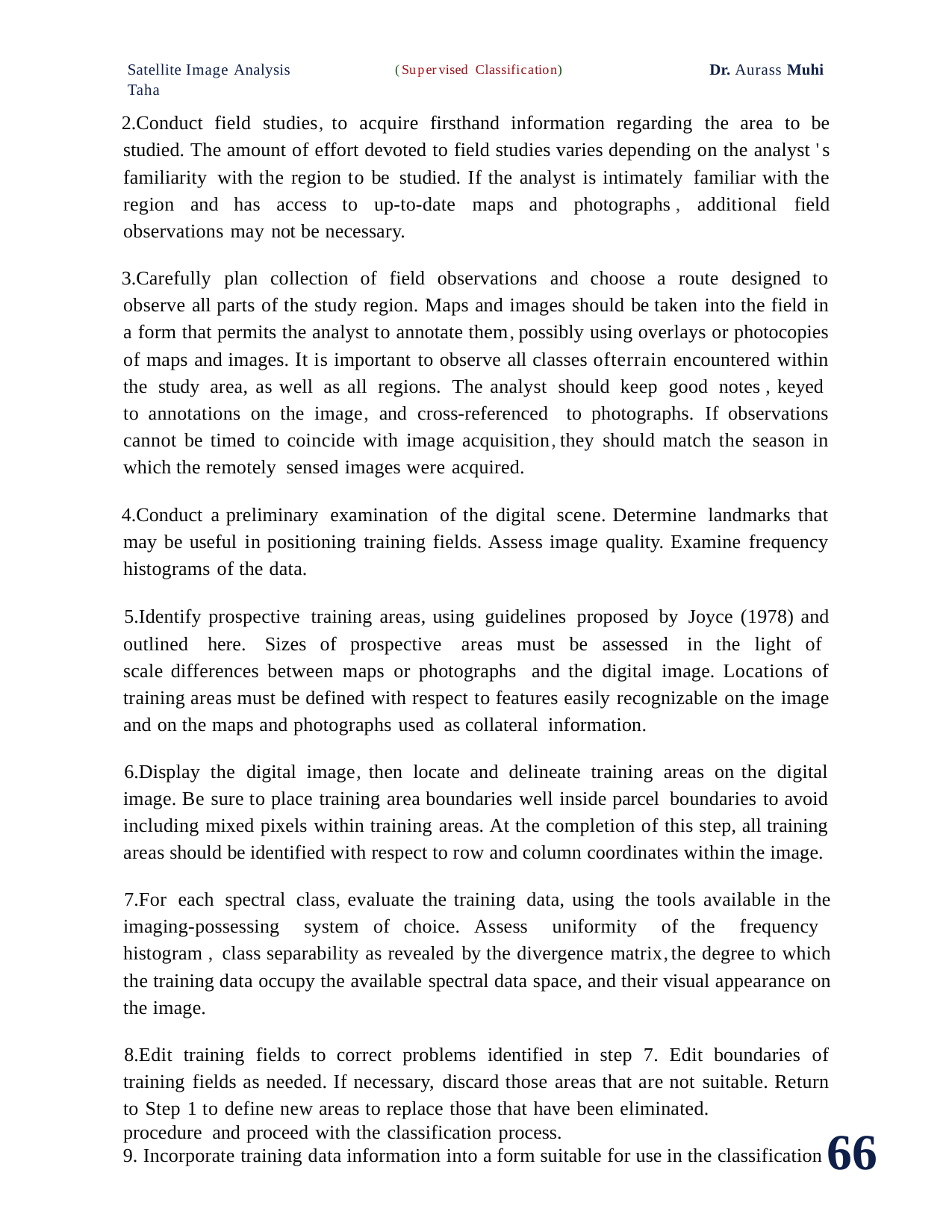

Satellite Image Analysis                        (Supervised  Classification)                         Dr. Aurass Muhi Taha

Conduct  field  studies, to  acquire  firsthand  information  regarding  the  area  to  be studied. The amount of effort devoted to field studies varies depending on the analyst 's familiarity  with the region to be  studied. If the analyst is intimately  familiar with the region   and   has   access   to   up-to-date   maps   and   photographs ,  additional   field observations may not be necessary.

Carefully  plan  collection  of  field  observations  and  choose  a  route  designed  to observe all parts of the study region. Maps and images should be taken into the field in a form that permits the analyst to annotate them,possibly using overlays or photocopies of maps and images. It is important to observe all classes ofterrain encountered within the  study  area, as well  as all  regions.  The analyst  should  keep  good  notes , keyed  to annotations on the image, and cross-referenced  to photographs. If observations cannot be timed to coincide with image acquisition,they should match the season in which the remotely  sensed images were acquired.

Conduct a preliminary  examination  of the digital  scene. Determine  landmarks that may be useful in positioning training fields. Assess image quality. Examine frequency histograms of the data.

Identify prospective  training areas, using  guidelines  proposed  by  Joyce (1978) and outlined   here.   Sizes  of  prospective   areas  must  be  assessed   in  the  light  of  scale differences between maps or photographs  and the digital image. Locations of training areas must be defined with respect to features easily recognizable on the image and on the maps and photographs used  as collateral  information.

Display  the  digital  image, then  locate  and  delineate  training  areas  on the  digital image. Be sure to place training area boundaries well inside parcel  boundaries to avoid including mixed pixels within training areas. At the completion of this step, all training areas should be identified with respect to row and column coordinates within the image.

For  each  spectral  class, evaluate the training  data, using  the tools available in the imaging-possessing  system of choice. Assess  uniformity  of the  frequency  histogram , class separability as revealed by the divergence matrix,the degree to which the training data occupy the available spectral data space, and their visual appearance on the image.

Edit  training  fields  to  correct  problems  identified  in  step  7.  Edit  boundaries  of training fields as needed. If necessary, discard those areas that are not suitable. Return to Step 1 to define new areas to replace those that have been eliminated.

Incorporate training data information into a form suitable for use in the classification
66
procedure  and proceed with the classification process.